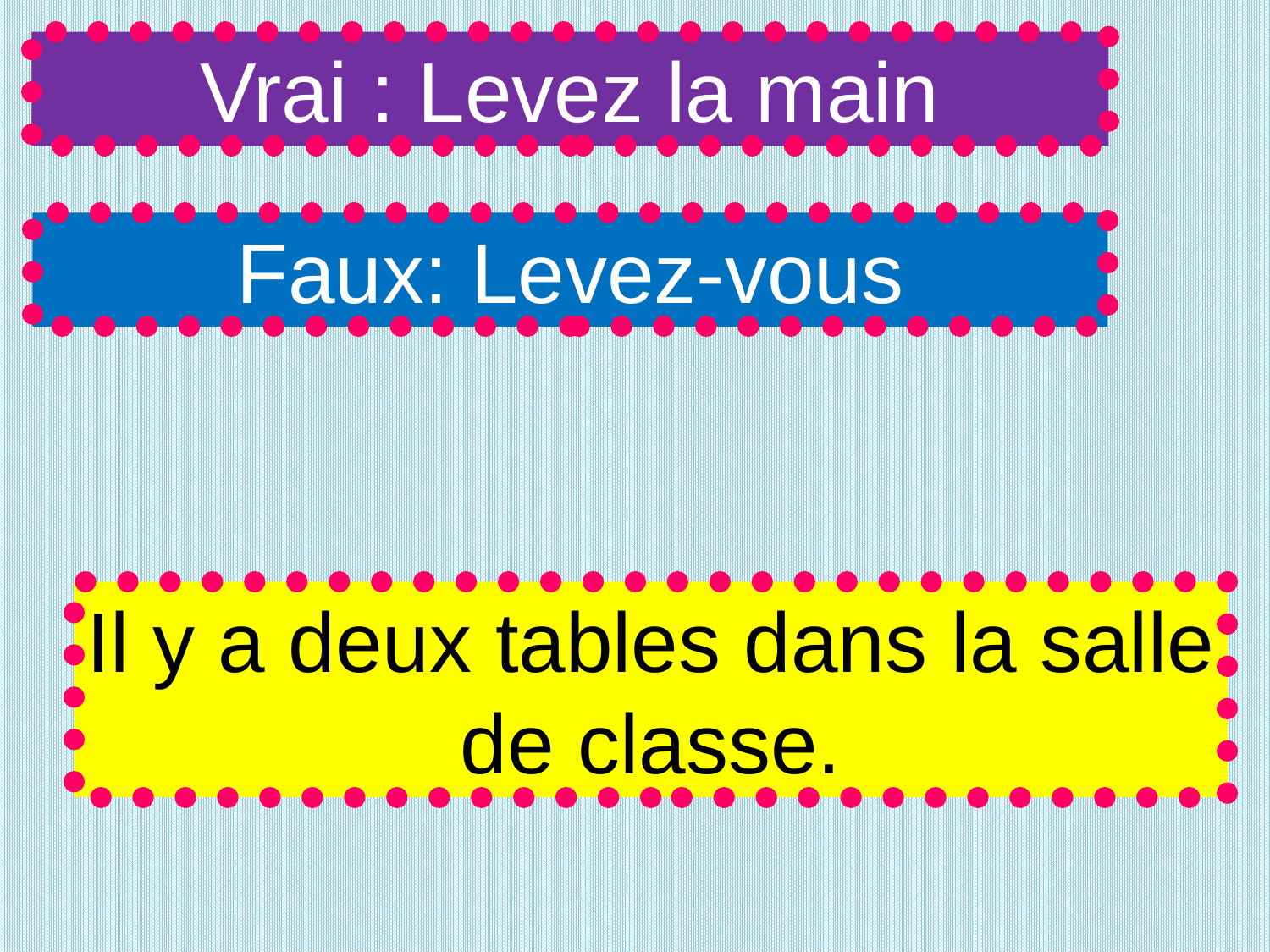

Vrai : Levez la main
Faux: Levez-vous
Il y a deux tables dans la salle de classe.